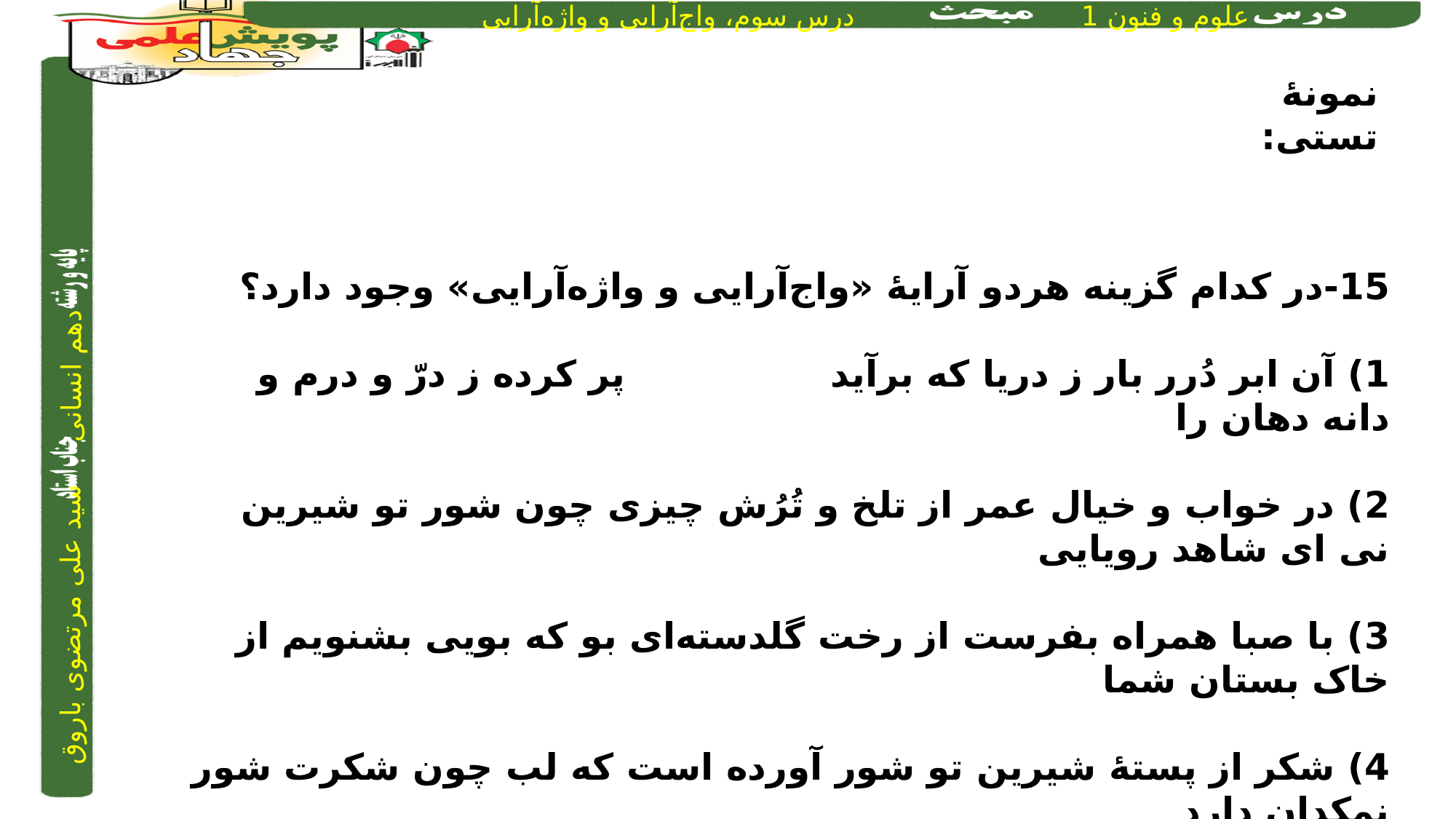

نمونۀ تستی:
15-در کدام گزینه هردو آرایۀ «واج‌آرایی و واژه‌آرایی» وجود دارد؟

1) آن ابر دُرر بار ز دریا که برآید 			پر کرده ز درّ و درم و دانه دهان را

2) در خواب و خیال عمر از تلخ و تُرُش چیزی 	چون شور تو شیرین نی ای شاهد رویایی

3) با صبا همراه بفرست از رخت گلدسته‌ای	 	بو که بویی بشنویم از خاک بستان شما

4) شکر از پستۀ شیرین تو شور آورده است	 	که لب چون شکرت شور نمکدان دارد

4